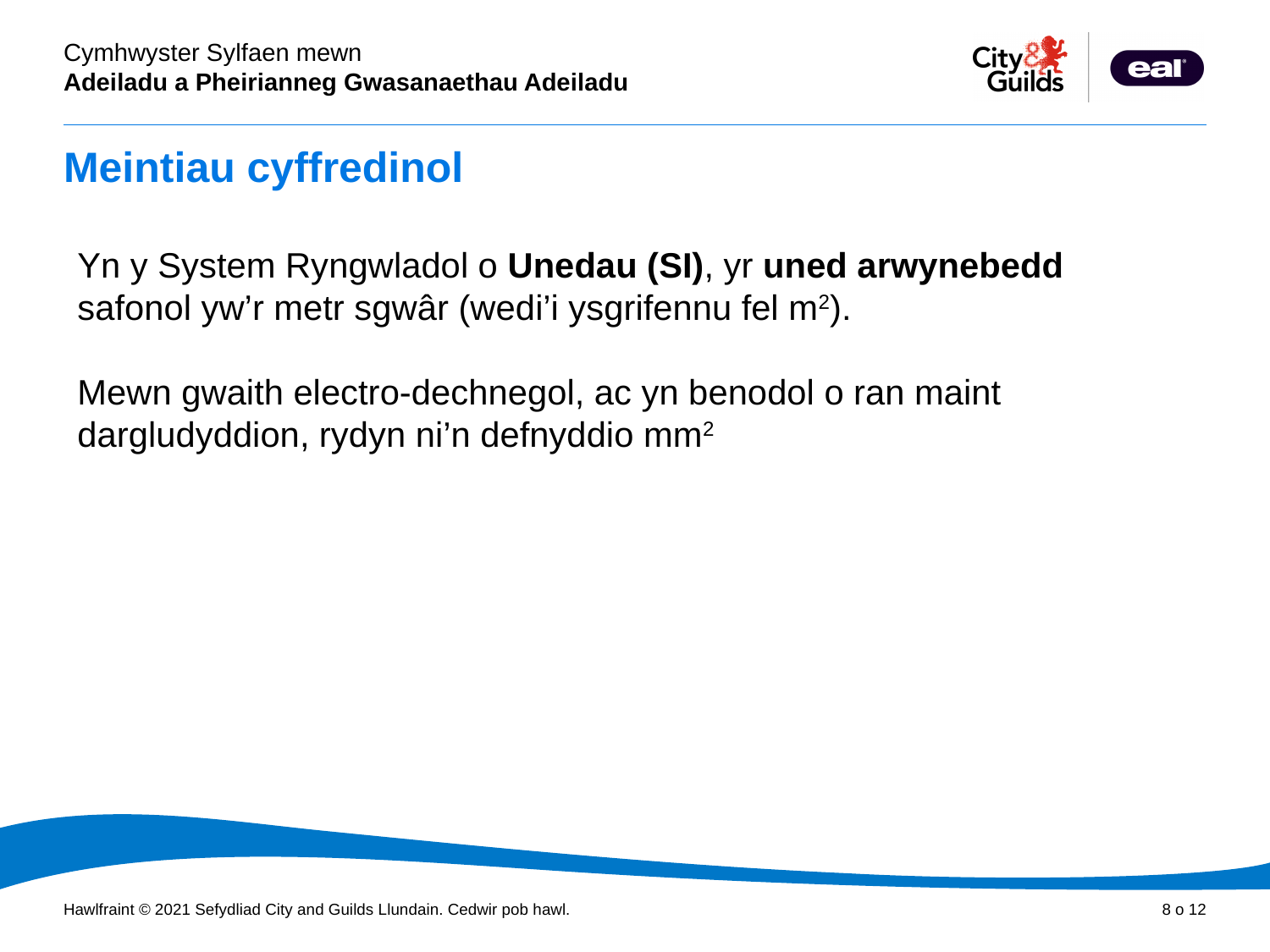

# Meintiau cyffredinol
Yn y System Ryngwladol o Unedau (SI), yr uned arwynebedd safonol yw’r metr sgwâr (wedi’i ysgrifennu fel m2).

Mewn gwaith electro-dechnegol, ac yn benodol o ran maint dargludyddion, rydyn ni’n defnyddio mm2